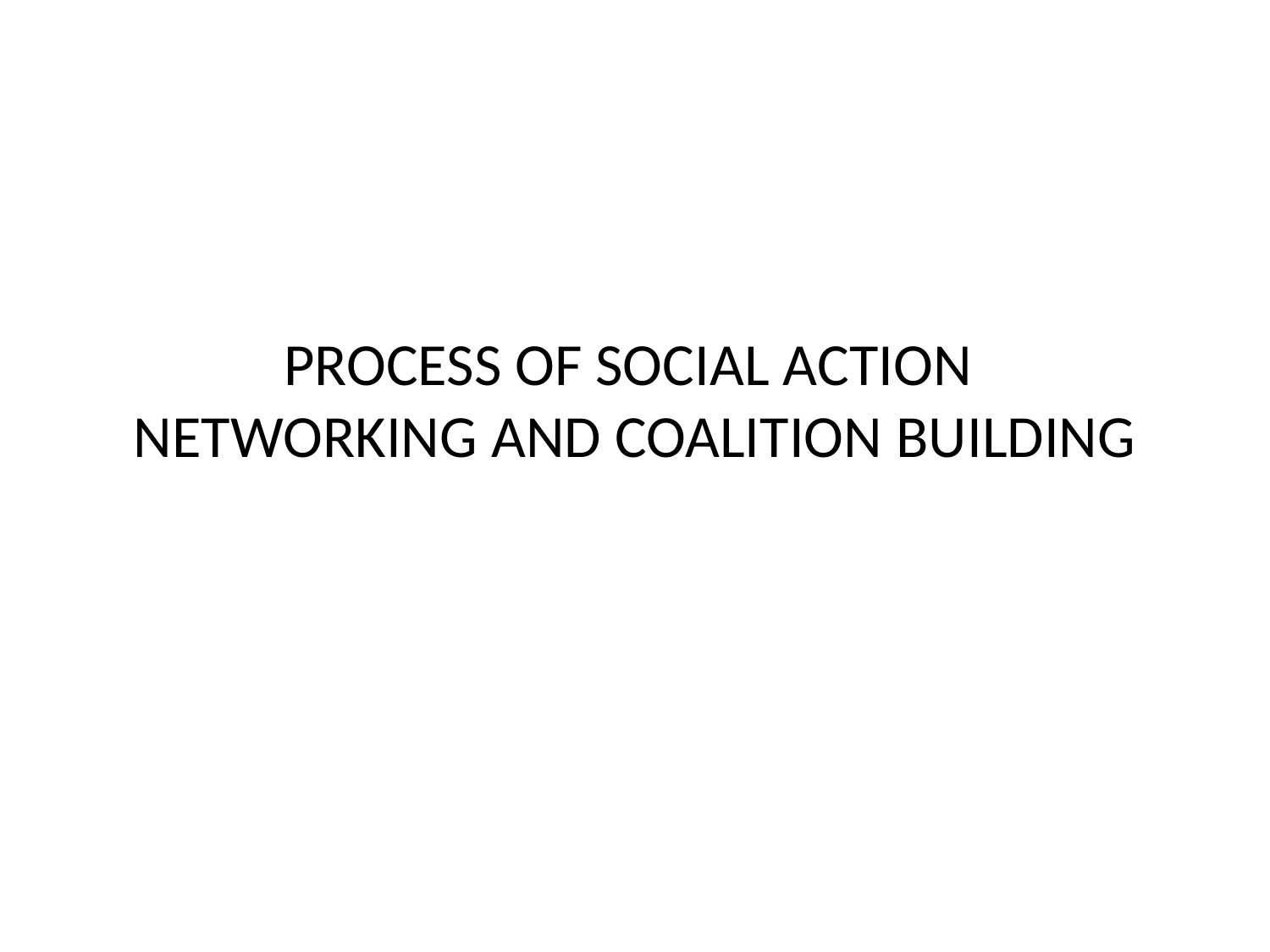

# PROCESS OF SOCIAL ACTION  NETWORKING AND COALITION BUILDING